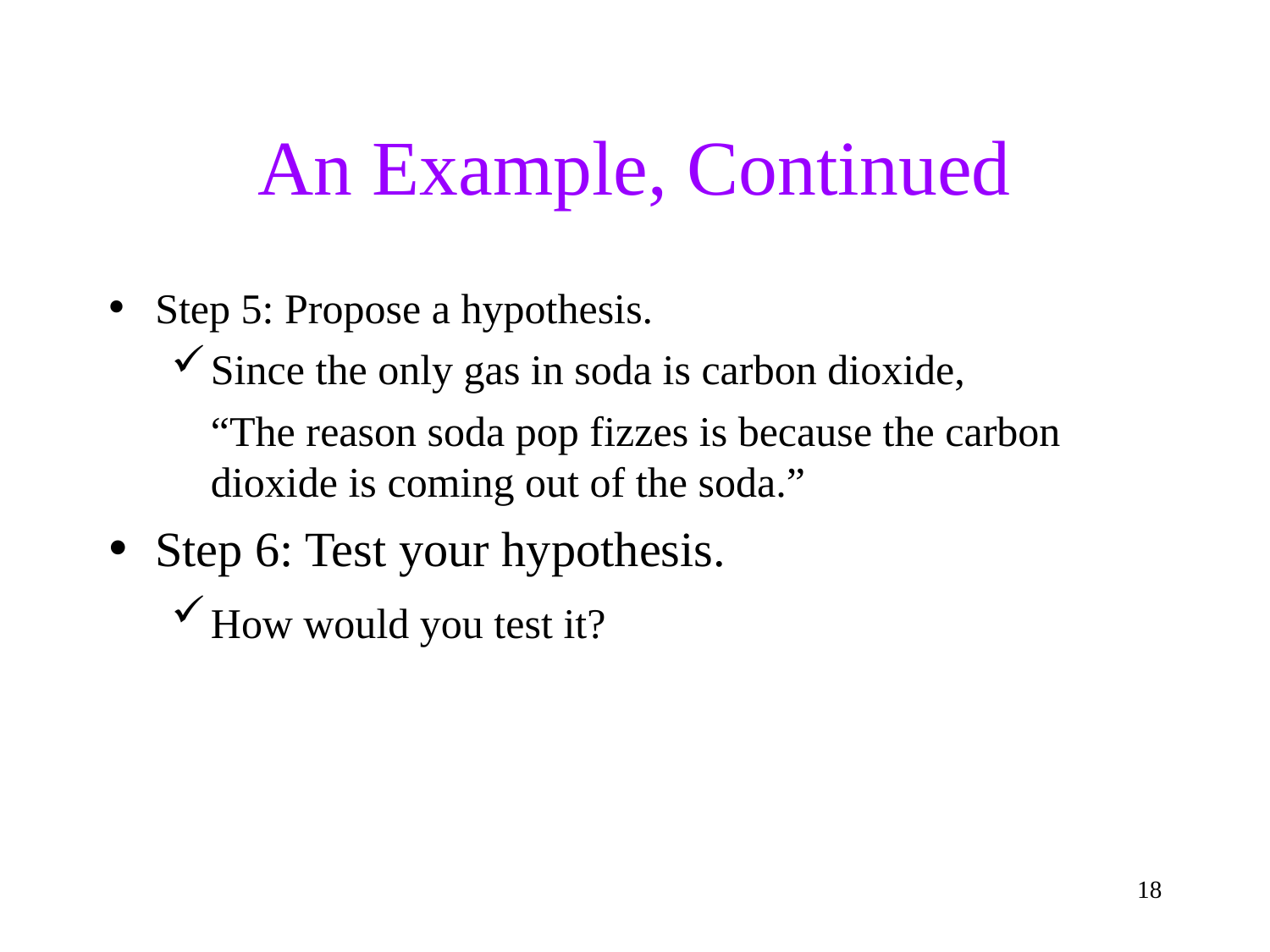

An Example, Continued
Step 5: Propose a hypothesis.
Since the only gas in soda is carbon dioxide,
	“The reason soda pop fizzes is because the carbon dioxide is coming out of the soda.”
Step 6: Test your hypothesis.
How would you test it?
18